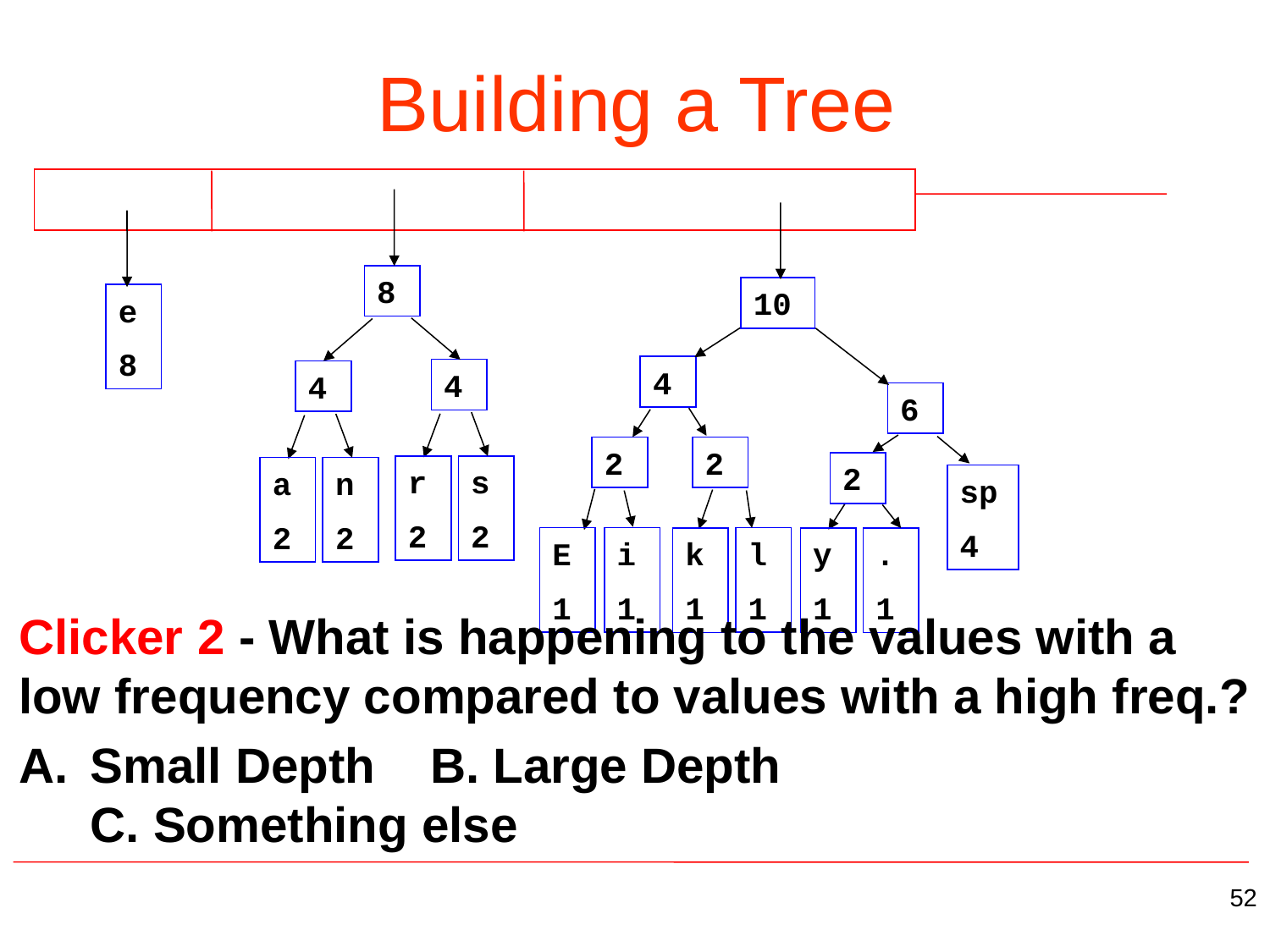

# Building a Tree

8
10
e
8

4
4
4
6

2
2
2
r
2
s
2
a
2
n
2
sp
4

E
1
i
1
l
1
k
1
y
1
.
1
Clicker 2 - What is happening to the values with a low frequency compared to values with a high freq.?
Small Depth    B. Large Depth
C. Something else
52